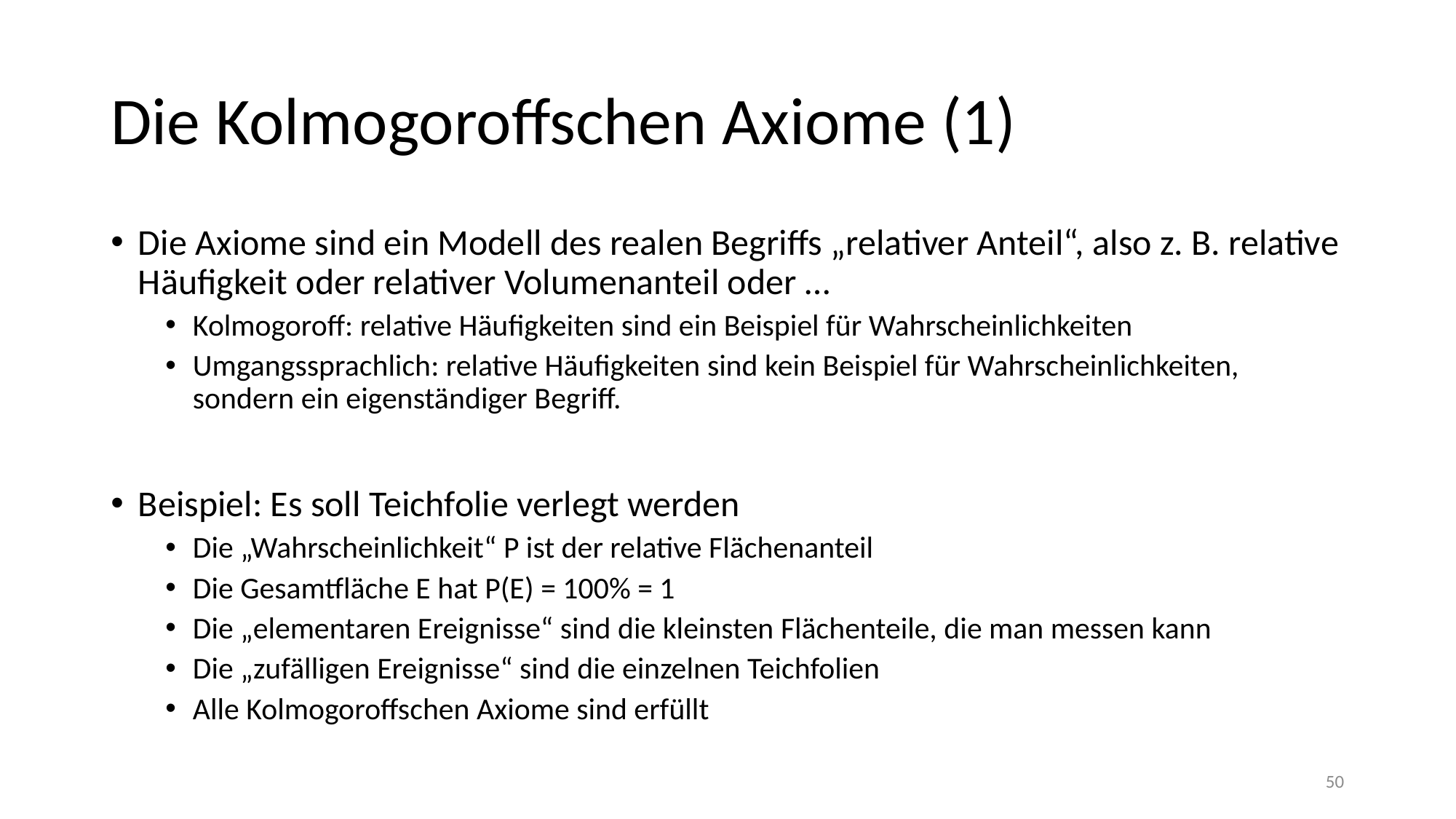

# Die Kolmogoroffschen Axiome (1)
Die Axiome sind ein Modell des realen Begriffs „relativer Anteil“, also z. B. relative Häufigkeit oder relativer Volumenanteil oder …
Kolmogoroff: relative Häufigkeiten sind ein Beispiel für Wahrscheinlichkeiten
Umgangssprachlich: relative Häufigkeiten sind kein Beispiel für Wahrscheinlichkeiten, sondern ein eigenständiger Begriff.

Beispiel: Es soll Teichfolie verlegt werden
Die „Wahrscheinlichkeit“ P ist der relative Flächenanteil
Die Gesamtfläche E hat P(E) = 100% = 1
Die „elementaren Ereignisse“ sind die kleinsten Flächenteile, die man messen kann
Die „zufälligen Ereignisse“ sind die einzelnen Teichfolien
Alle Kolmogoroffschen Axiome sind erfüllt

50